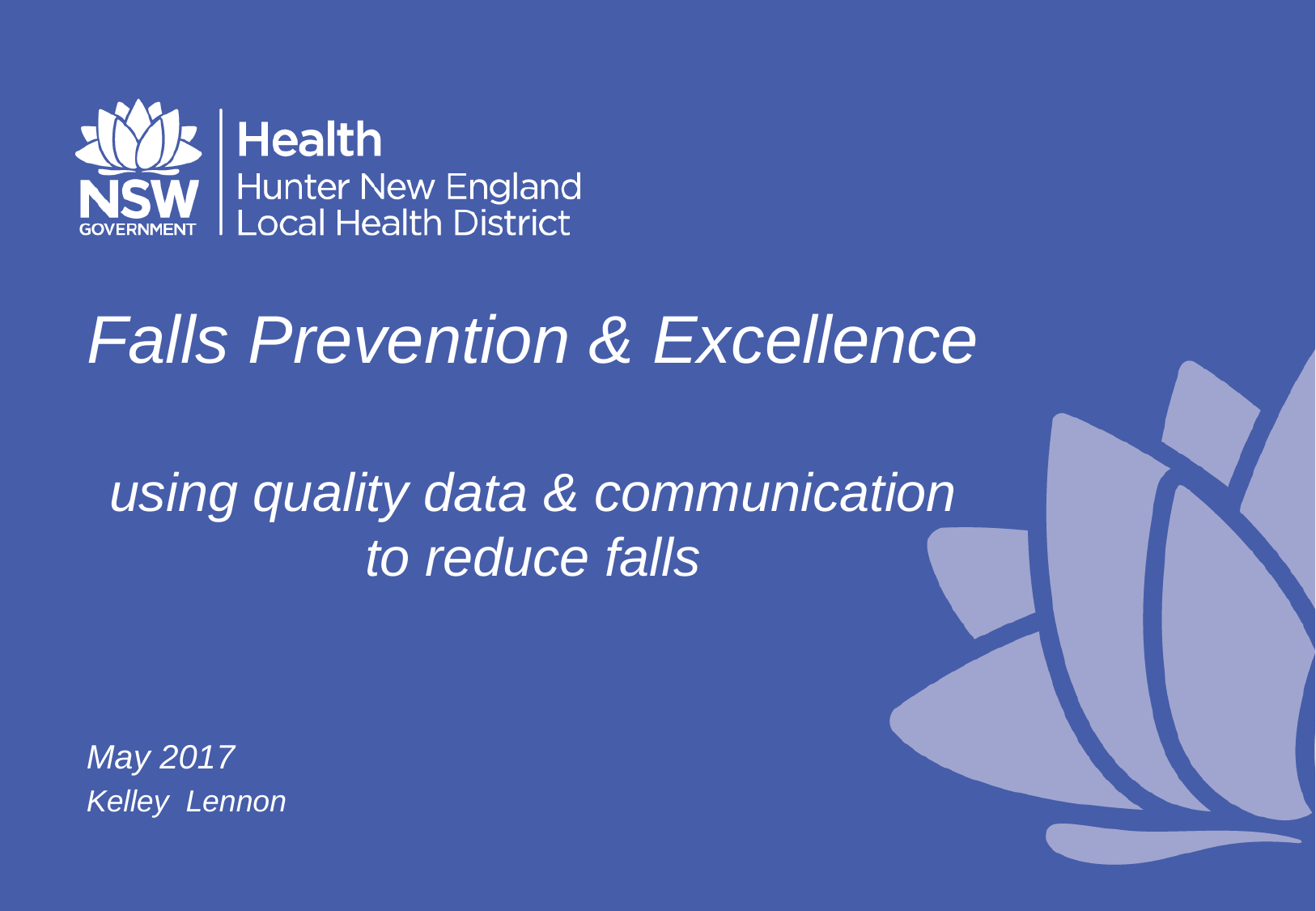

# Falls Prevention & Excellence using quality data & communication to reduce falls

May 2017
Kelley  Lennon